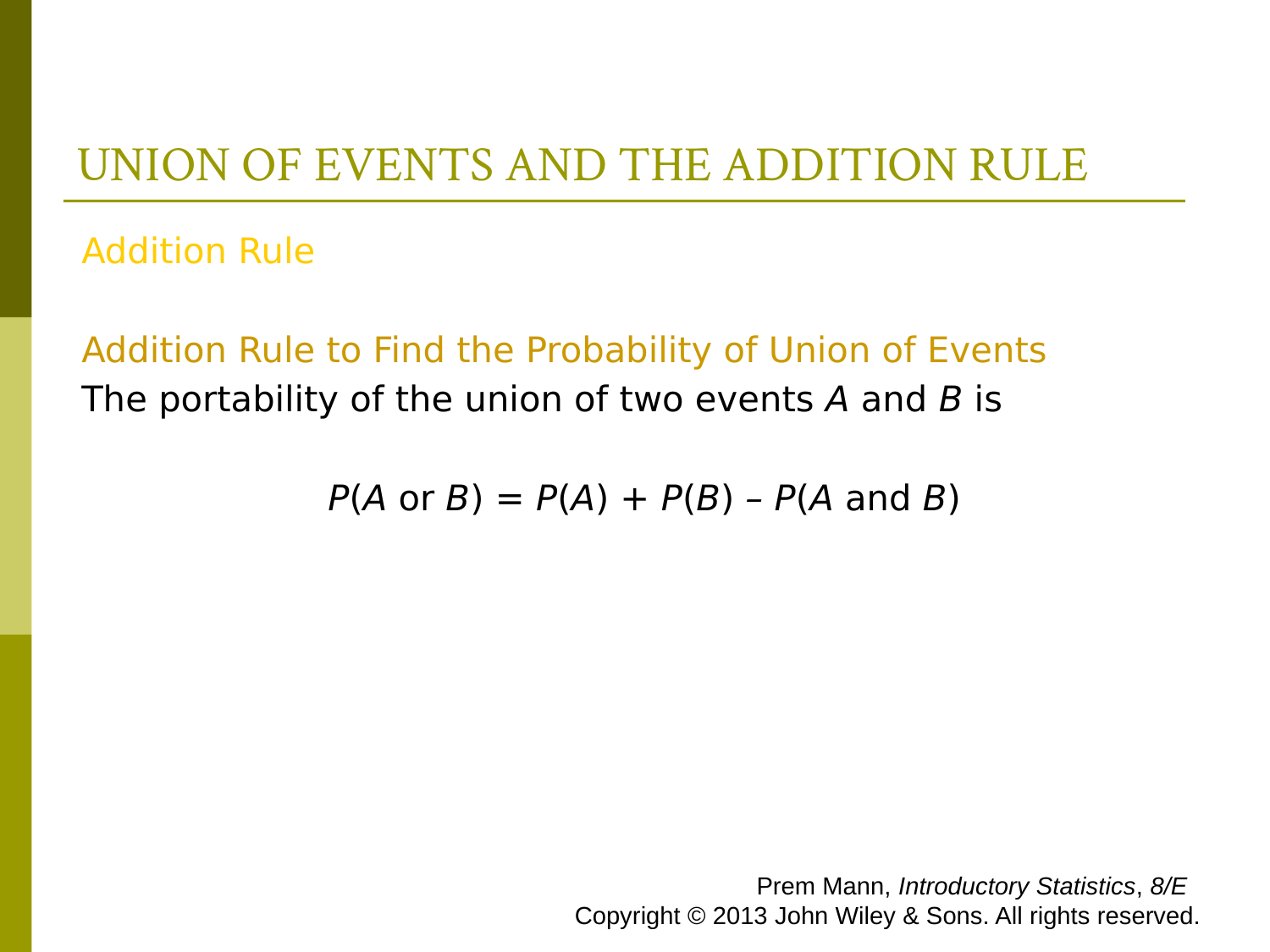

# UNION OF EVENTS AND THE ADDITION RULE
Addition Rule

Addition Rule to Find the Probability of Union of Events
The portability of the union of two events A and B is

P(A or B) = P(A) + P(B) – P(A and B)
                          Prem Mann, Introductory Statistics, 8/E Copyright © 2013 John Wiley & Sons. All rights reserved.